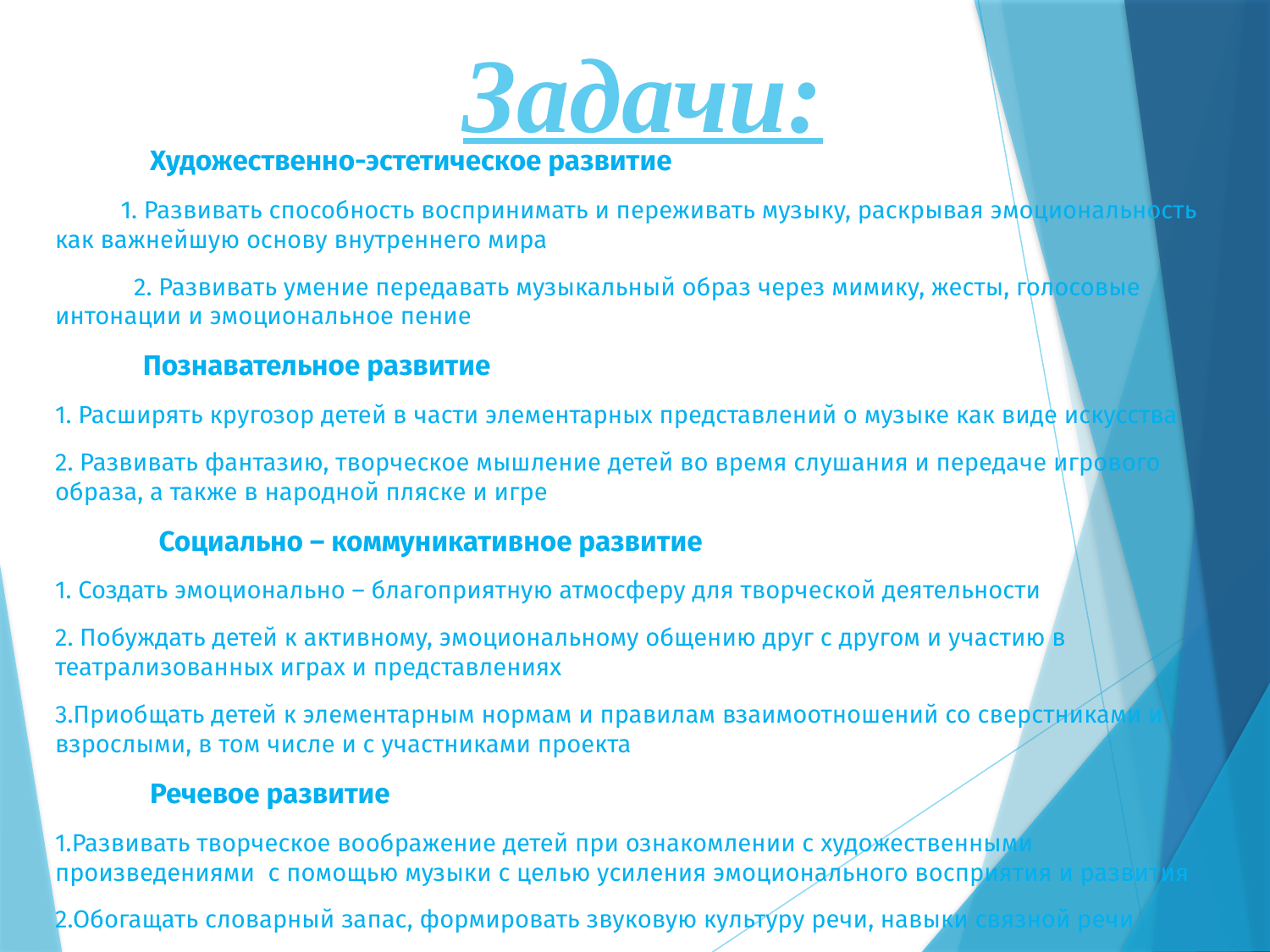

# Задачи:
              Художественно-эстетическое развитие
          1. Развивать способность воспринимать и переживать музыку, раскрывая эмоциональность как важнейшую основу внутреннего мира
            2. Развивать умение передавать музыкальный образ через мимику, жесты, голосовые интонации и эмоциональное пение
             Познавательное развитие
1. Расширять кругозор детей в части элементарных представлений о музыке как виде искусства
2. Развивать фантазию, творческое мышление детей во время слушания и передаче игрового образа, а также в народной пляске и игре
              Социально – коммуникативное развитие
1. Создать эмоционально – благоприятную атмосферу для творческой деятельности
2. Побуждать детей к активному, эмоциональному общению друг с другом и участию в театрализованных играх и представлениях
3.Приобщать детей к элементарным нормам и правилам взаимоотношений со сверстниками и взрослыми, в том числе и с участниками проекта
              Речевое развитие
1.Развивать творческое воображение детей при ознакомлении с художественными произведениями  с помощью музыки с целью усиления эмоционального восприятия и развития
2.Обогащать словарный запас, формировать звуковую культуру речи, навыки связной речи